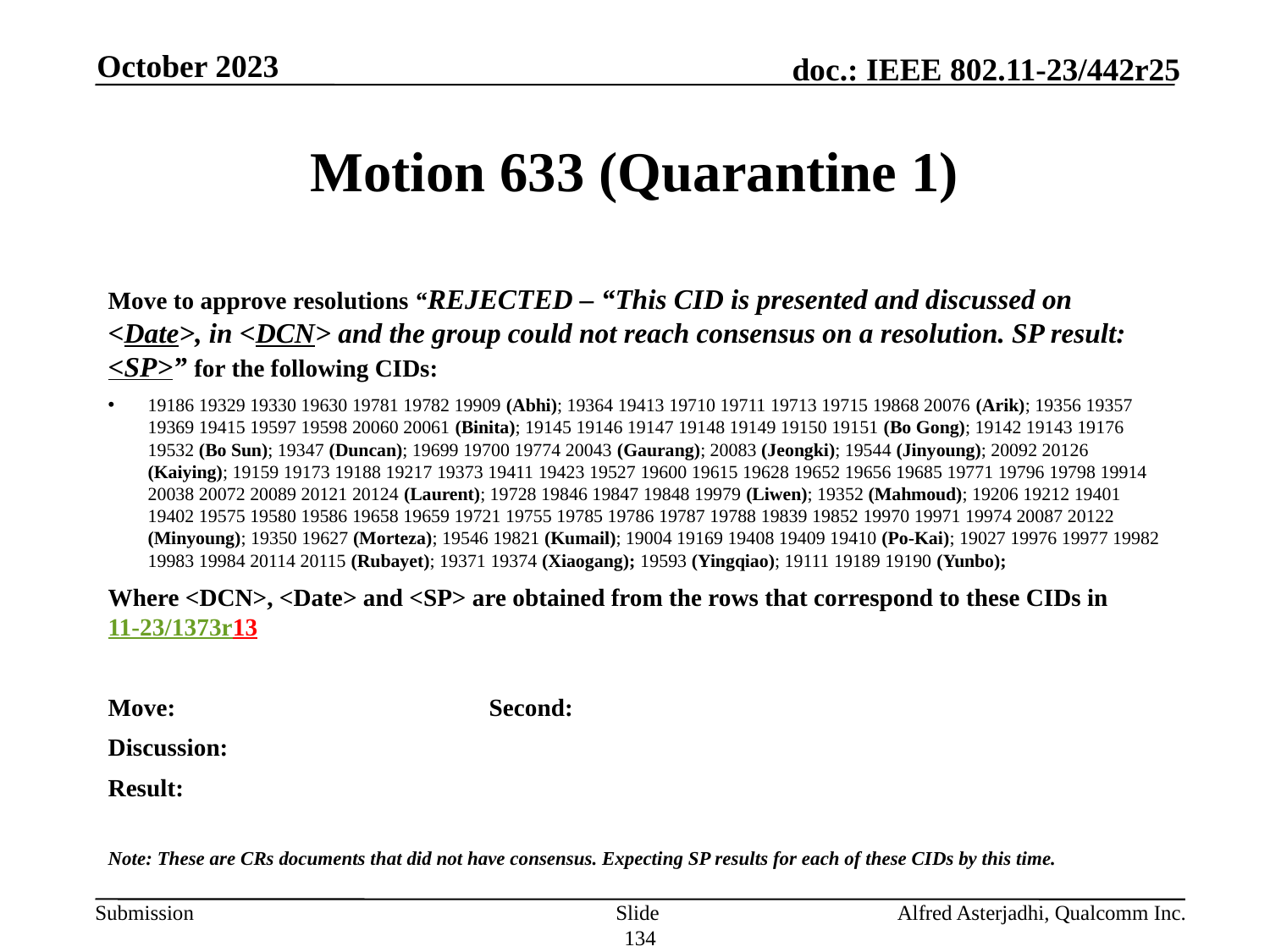

October 2023
# Motion 633 (Quarantine 1)
Move to approve resolutions “REJECTED – “This CID is presented and discussed on <Date>, in <DCN> and the group could not reach consensus on a resolution. SP result: <SP>” for the following CIDs:
19186 19329 19330 19630 19781 19782 19909 (Abhi); 19364 19413 19710 19711 19713 19715 19868 20076 (Arik); 19356 19357 19369 19415 19597 19598 20060 20061 (Binita); 19145 19146 19147 19148 19149 19150 19151 (Bo Gong); 19142 19143 19176 19532 (Bo Sun); 19347 (Duncan); 19699 19700 19774 20043 (Gaurang); 20083 (Jeongki); 19544 (Jinyoung); 20092 20126 (Kaiying); 19159 19173 19188 19217 19373 19411 19423 19527 19600 19615 19628 19652 19656 19685 19771 19796 19798 19914 20038 20072 20089 20121 20124 (Laurent); 19728 19846 19847 19848 19979 (Liwen); 19352 (Mahmoud); 19206 19212 19401 19402 19575 19580 19586 19658 19659 19721 19755 19785 19786 19787 19788 19839 19852 19970 19971 19974 20087 20122 (Minyoung); 19350 19627 (Morteza); 19546 19821 (Kumail); 19004 19169 19408 19409 19410 (Po-Kai); 19027 19976 19977 19982 19983 19984 20114 20115 (Rubayet); 19371 19374 (Xiaogang); 19593 (Yingqiao); 19111 19189 19190 (Yunbo);
Where <DCN>, <Date> and <SP> are obtained from the rows that correspond to these CIDs in 11-23/1373r13

Move: 			Second:
Discussion:
Result:

Note: These are CRs documents that did not have consensus. Expecting SP results for each of these CIDs by this time.
Slide 134
Alfred Asterjadhi, Qualcomm Inc.